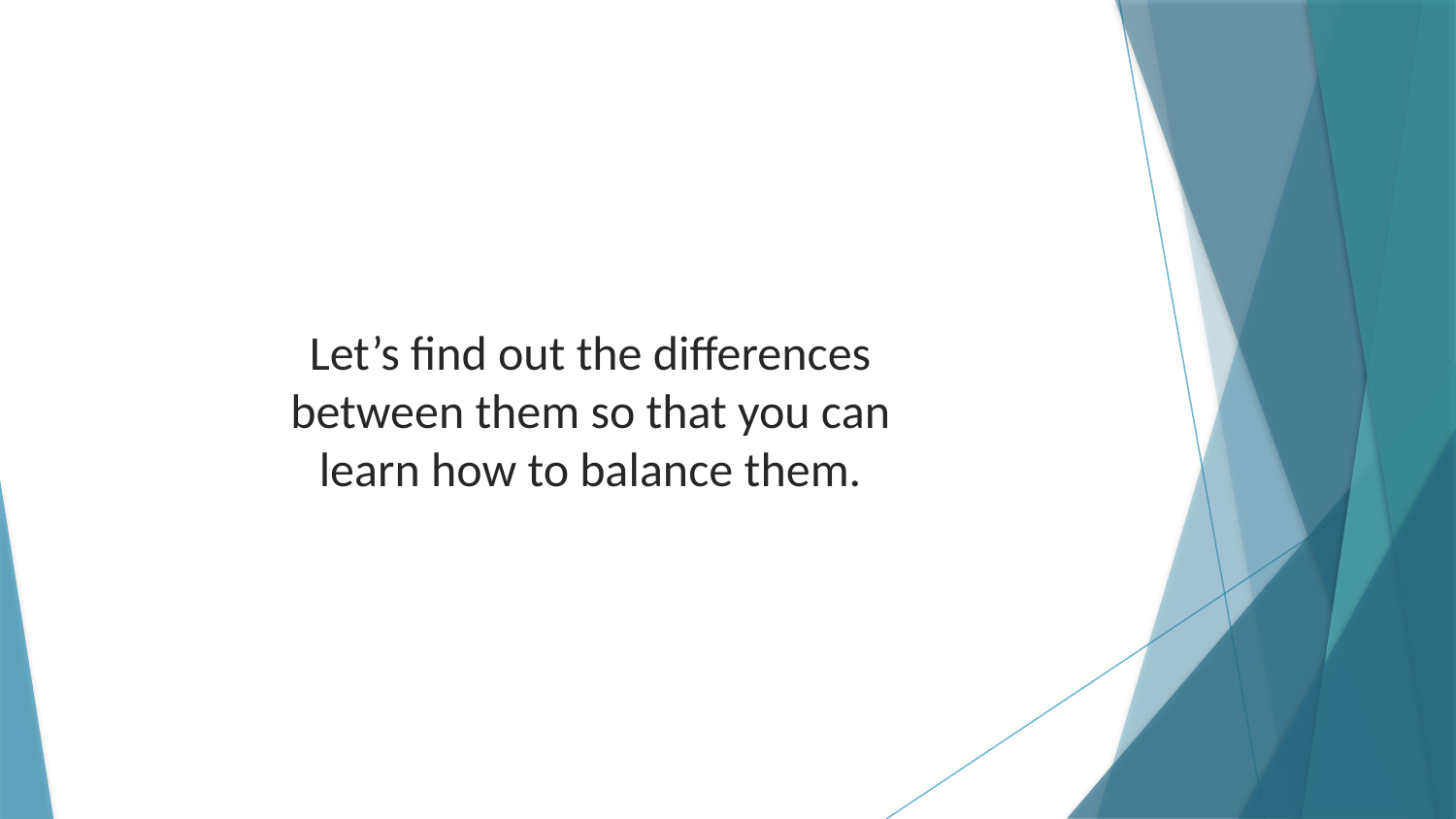

Let’s find out the differences between them so that you can learn how to balance them.